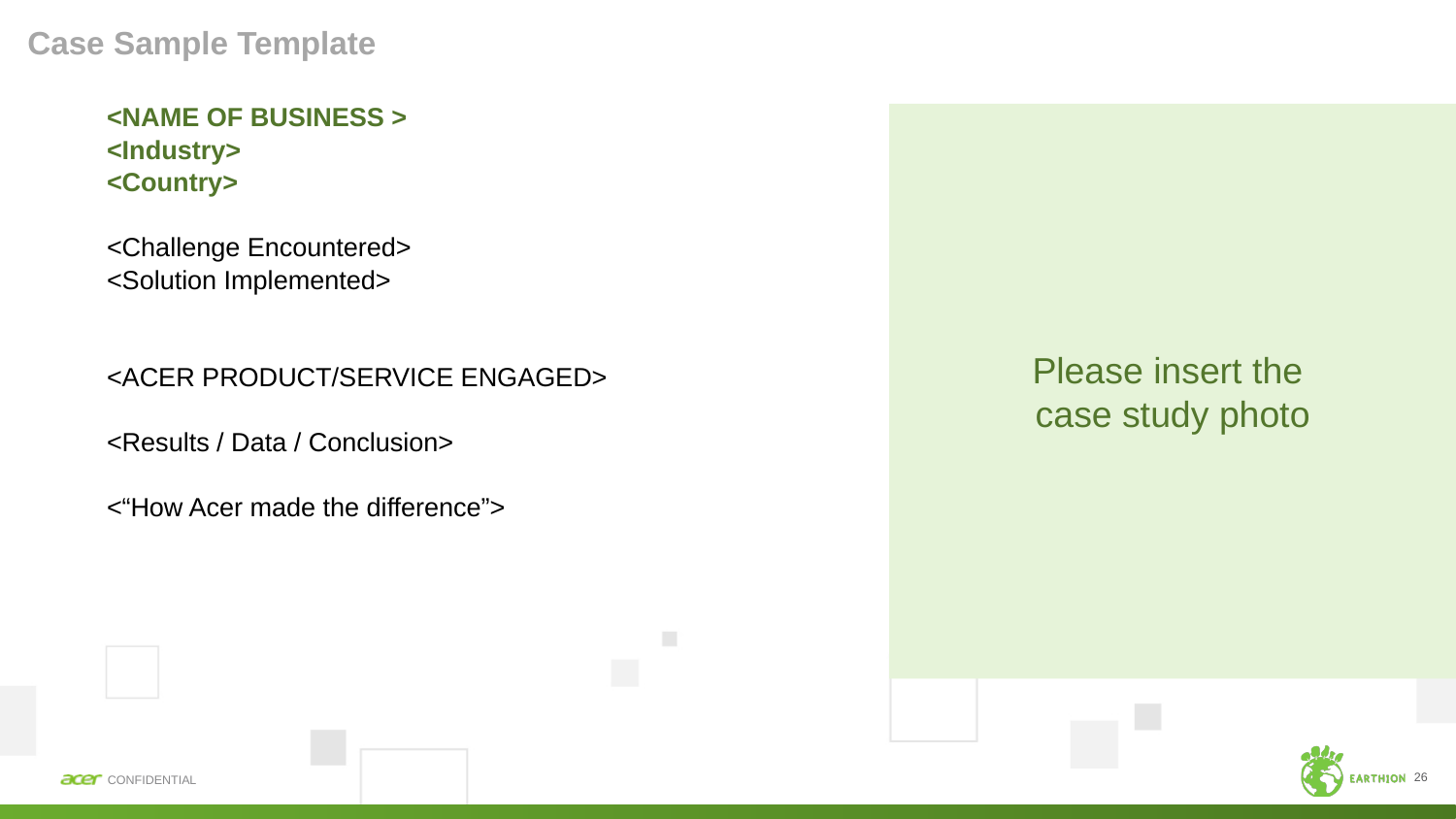

Case Sample Template
Please insert the
case study photo
<NAME OF BUSINESS >
<Industry>
<Country>

<Challenge Encountered>
<Solution Implemented>

<ACER PRODUCT/SERVICE ENGAGED>

<Results / Data / Conclusion>

<“How Acer made the difference”>
26